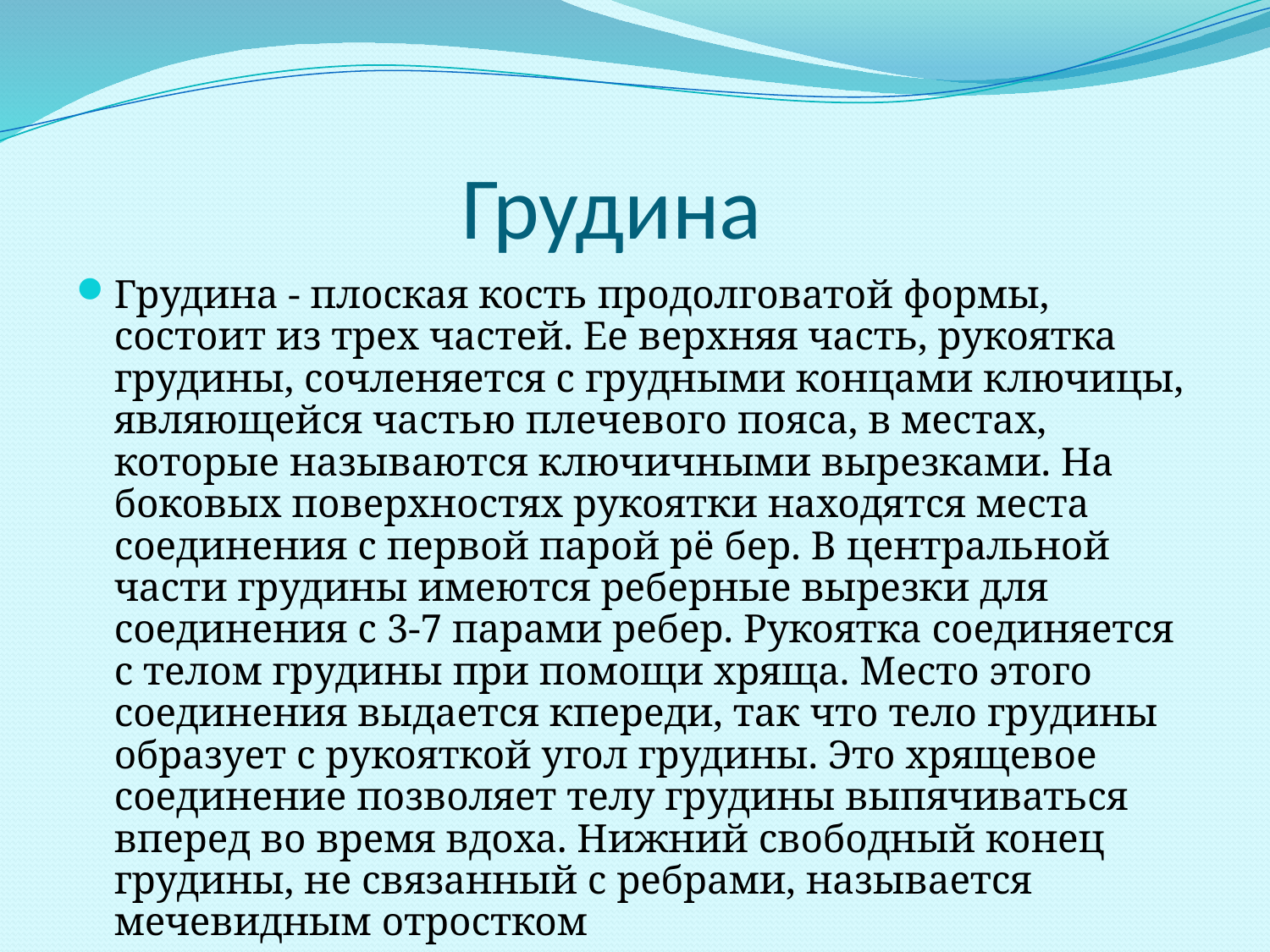

# Грудина
Грудина - плоская кость продолговатой формы, состоит из трех частей. Ее верхняя часть, рукоятка грудины, сочленяется с грудными концами ключицы, являющейся частью плечевого пояса, в местах, которые называются ключичными вырезками. На боковых поверхностях рукоятки находятся места соединения с первой парой рё бер. В центральной части грудины имеются реберные вырезки для соединения с 3-7 парами ребер. Рукоятка соединяется с телом грудины при помощи хряща. Место этого соединения выдается кпереди, так что тело грудины образует с рукояткой угол грудины. Это хрящевое соединение позволяет телу грудины выпячиваться вперед во время вдоха. Нижний свободный конец грудины, не связанный с ребрами, называется мечевидным отростком